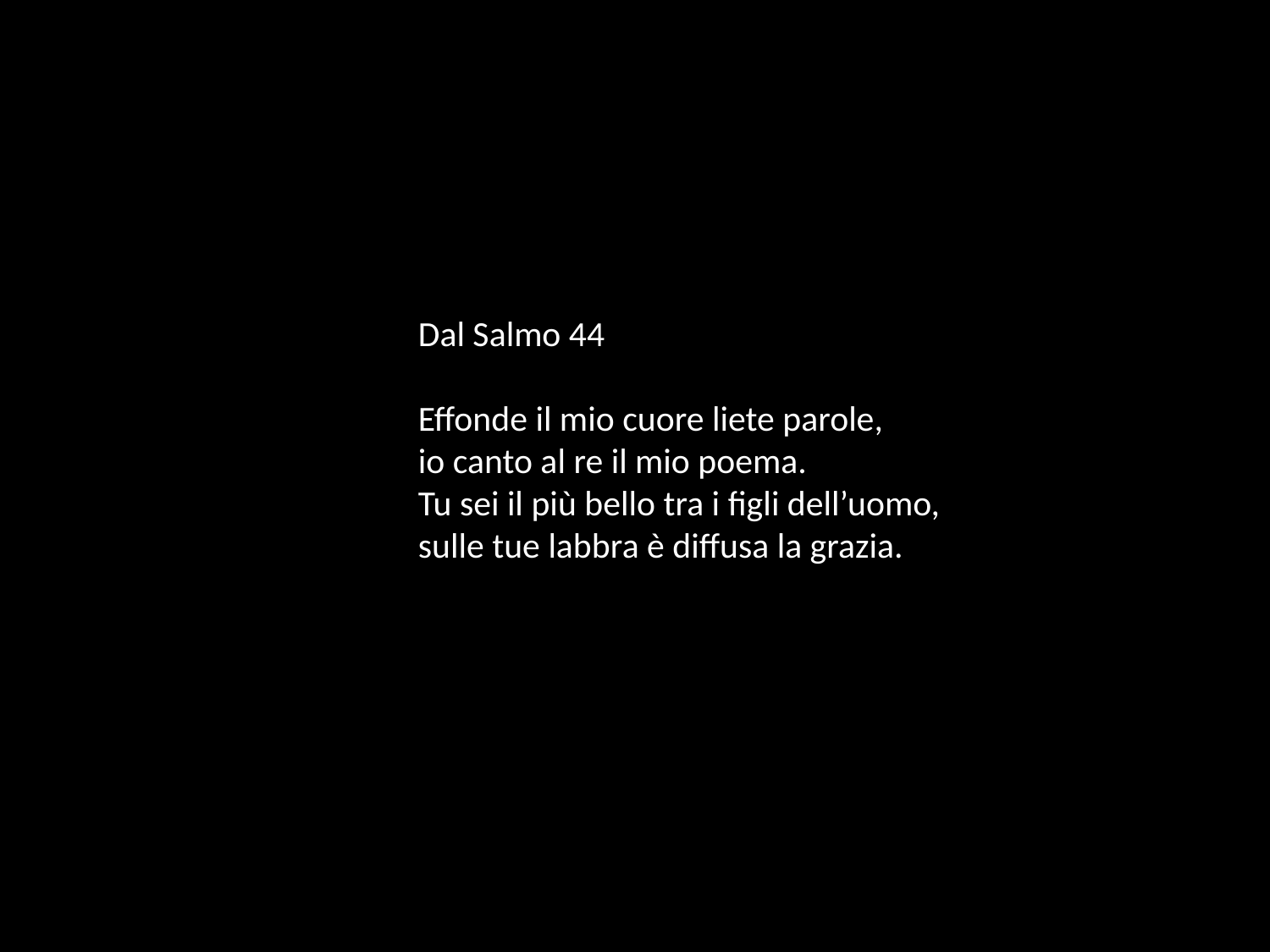

# Dal Salmo 44 Effonde il mio cuore liete parole, io canto al re il mio poema. Tu sei il più bello tra i figli dell’uomo, sulle tue labbra è diffusa la grazia.